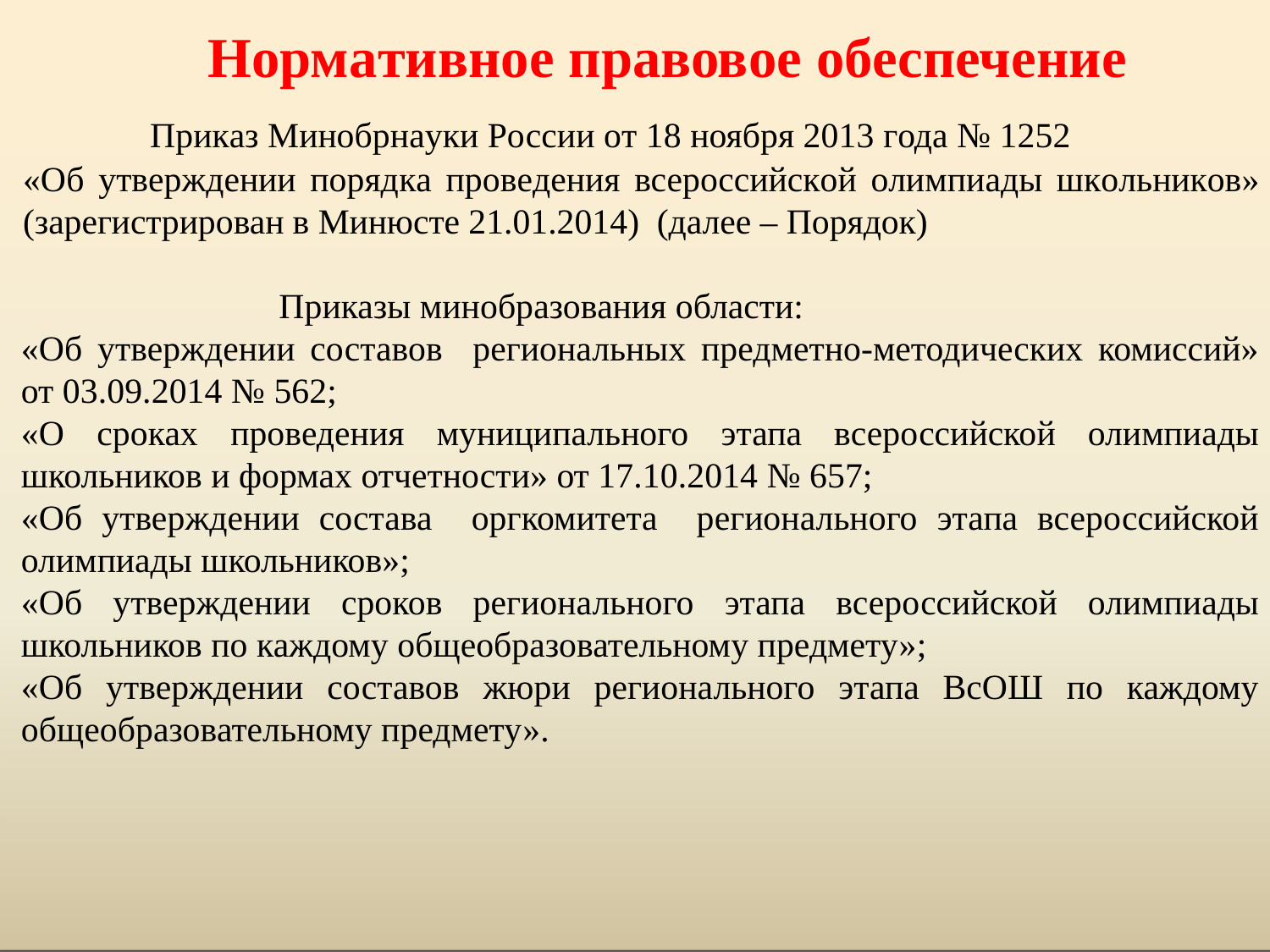

# Нормативное правовое обеспечение
 	Приказ Минобрнауки России от 18 ноября 2013 года № 1252
«Об утверждении порядка проведения всероссийской олимпиады школьников» (зарегистрирован в Минюсте 21.01.2014)  (далее – Порядок)

                             Приказы минобразования области:
«Об утверждении составов  региональных предметно-методических комиссий» от 03.09.2014 № 562;
«О сроках проведения муниципального этапа всероссийской олимпиады школьников и формах отчетности» от 17.10.2014 № 657;
«Об утверждении состава  оргкомитета  регионального этапа всероссийской олимпиады школьников»;
«Об утверждении сроков регионального этапа всероссийской олимпиады школьников по каждому общеобразовательному предмету»;
«Об утверждении составов жюри регионального этапа ВсОШ по каждому общеобразовательному предмету».